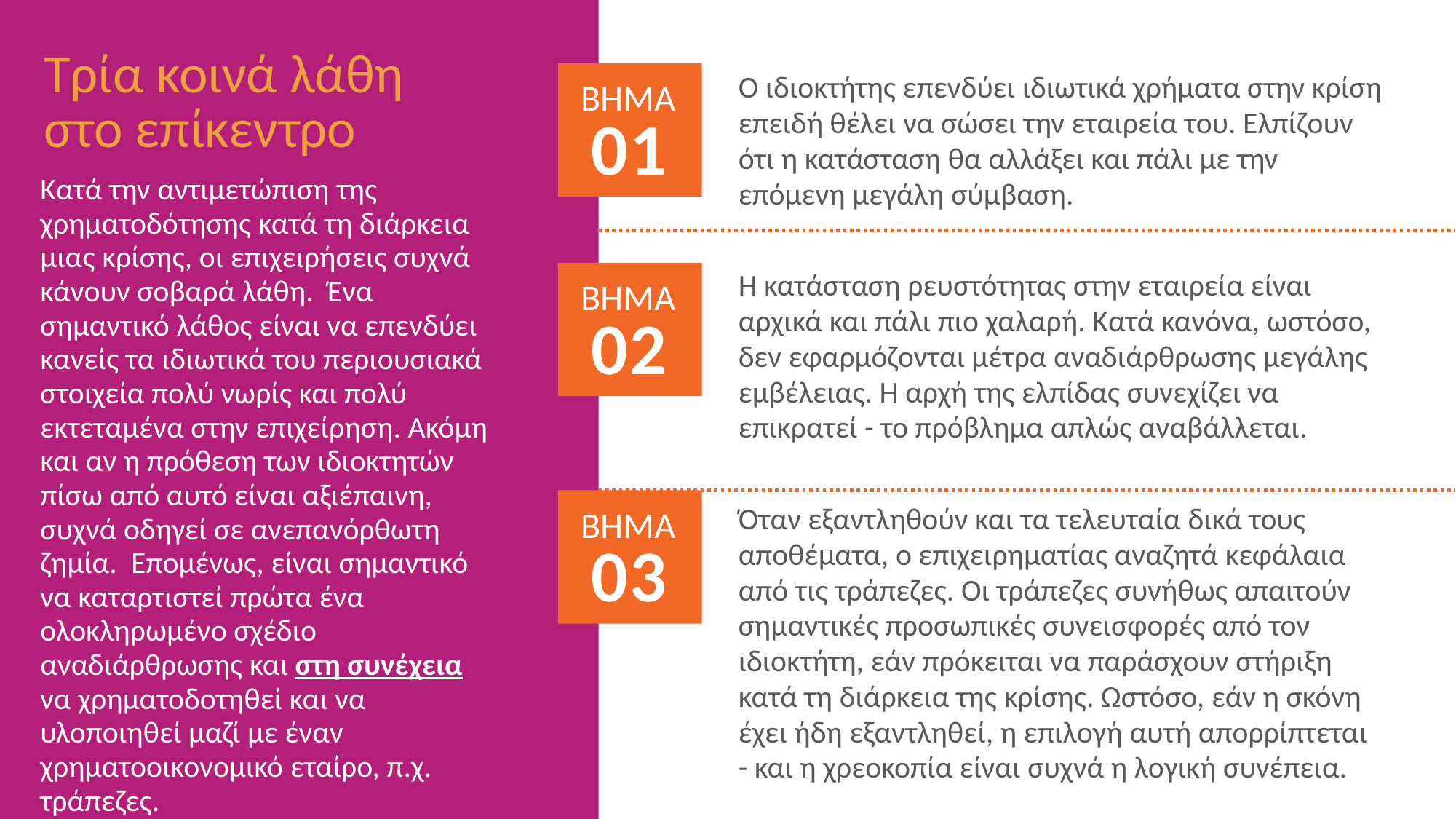

Τρία κοινά λάθη στο επίκεντρο

ΒΗΜΑ
01
Ο ιδιοκτήτης επενδύει ιδιωτικά χρήματα στην κρίση επειδή θέλει να σώσει την εταιρεία του. Ελπίζουν ότι η κατάσταση θα αλλάξει και πάλι με την επόμενη μεγάλη σύμβαση.

Η κατάσταση ρευστότητας στην εταιρεία είναι αρχικά και πάλι πιο χαλαρή. Κατά κανόνα, ωστόσο, δεν εφαρμόζονται μέτρα αναδιάρθρωσης μεγάλης εμβέλειας. Η αρχή της ελπίδας συνεχίζει να επικρατεί - το πρόβλημα απλώς αναβάλλεται.

Όταν εξαντληθούν και τα τελευταία δικά τους αποθέματα, ο επιχειρηματίας αναζητά κεφάλαια από τις τράπεζες. Οι τράπεζες συνήθως απαιτούν σημαντικές προσωπικές συνεισφορές από τον ιδιοκτήτη, εάν πρόκειται να παράσχουν στήριξη κατά τη διάρκεια της κρίσης. Ωστόσο, εάν η σκόνη έχει ήδη εξαντληθεί, η επιλογή αυτή απορρίπτεται - και η χρεοκοπία είναι συχνά η λογική συνέπεια.

Κατά την αντιμετώπιση της χρηματοδότησης κατά τη διάρκεια μιας κρίσης, οι επιχειρήσεις συχνά κάνουν σοβαρά λάθη.  Ένα σημαντικό λάθος είναι να επενδύει κανείς τα ιδιωτικά του περιουσιακά στοιχεία πολύ νωρίς και πολύ εκτεταμένα στην επιχείρηση. Ακόμη και αν η πρόθεση των ιδιοκτητών πίσω από αυτό είναι αξιέπαινη, συχνά οδηγεί σε ανεπανόρθωτη ζημία.  Επομένως, είναι σημαντικό να καταρτιστεί πρώτα ένα ολοκληρωμένο σχέδιο αναδιάρθρωσης και στη συνέχεια να χρηματοδοτηθεί και να υλοποιηθεί μαζί με έναν χρηματοοικονομικό εταίρο, π.χ. τράπεζες.

ΒΗΜΑ
02

ΒΗΜΑ
03